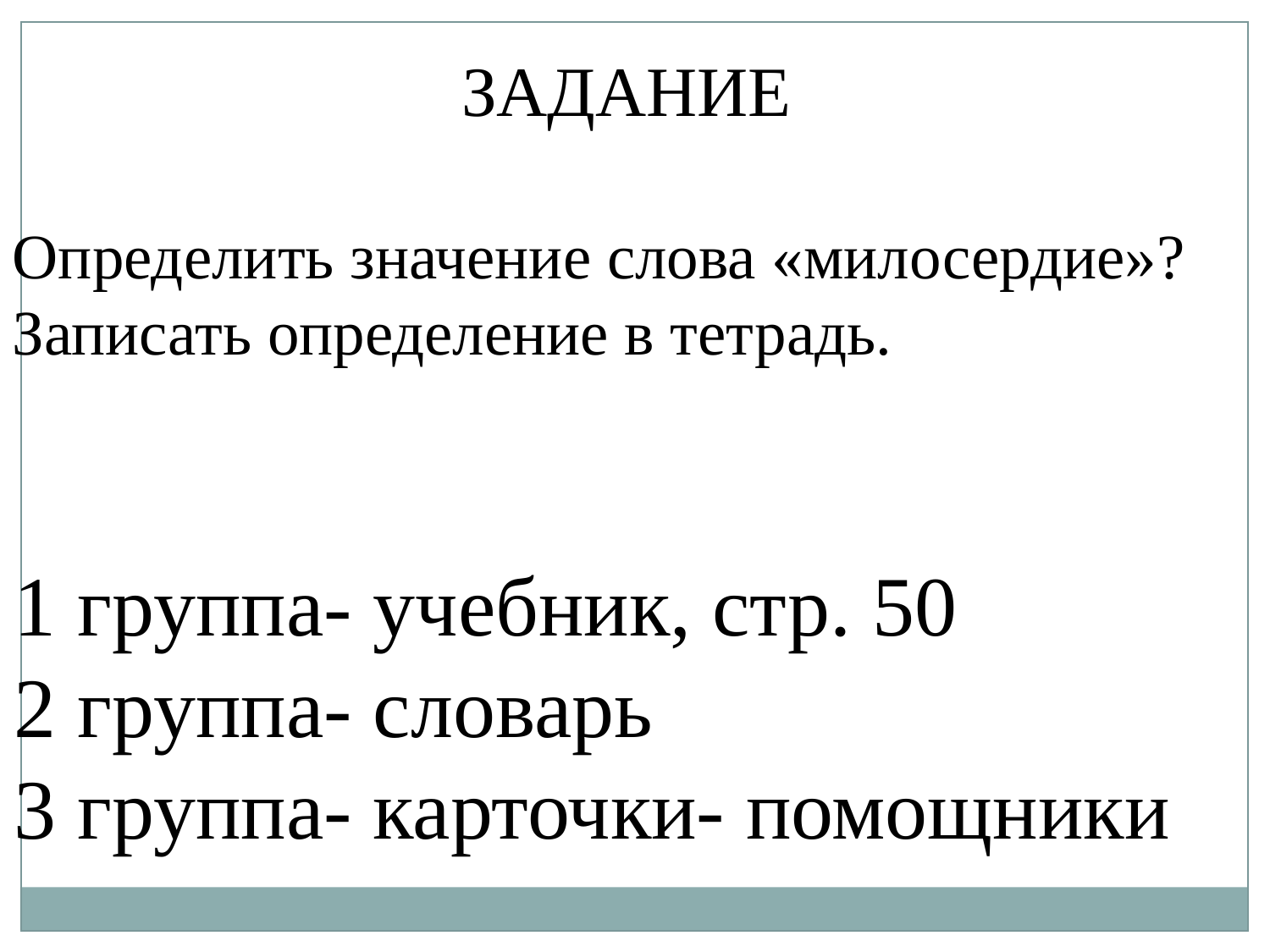

ЗАДАНИЕ

Определить значение слова «милосердие»?
Записать определение в тетрадь.
1 группа- учебник, стр. 50
2 группа- словарь
3 группа- карточки- помощники